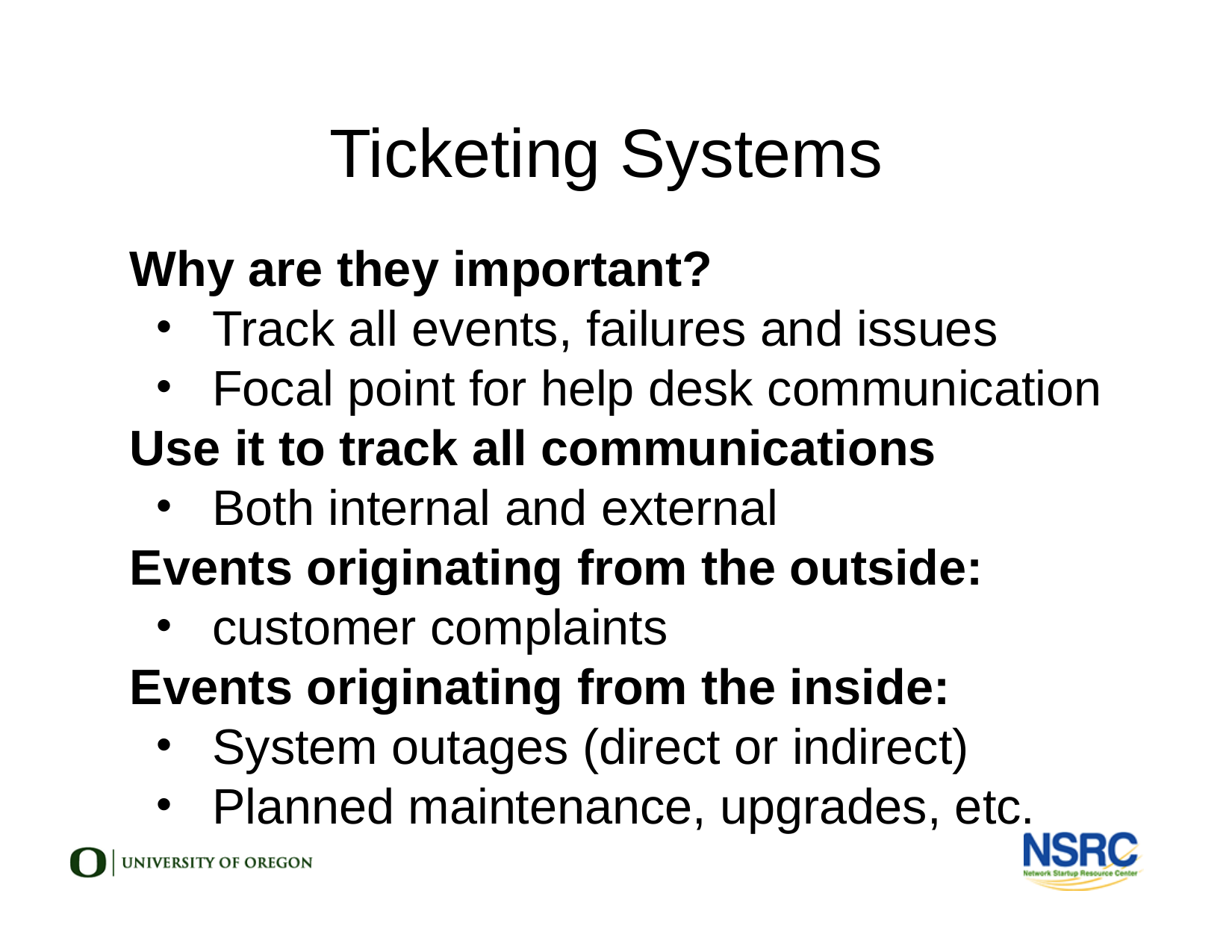

Ticketing Systems
Why are they important?
Track all events, failures and issues
Focal point for help desk communication
Use it to track all communications
Both internal and external
Events originating from the outside:
customer complaints
Events originating from the inside:
System outages (direct or indirect)
Planned maintenance, upgrades, etc.